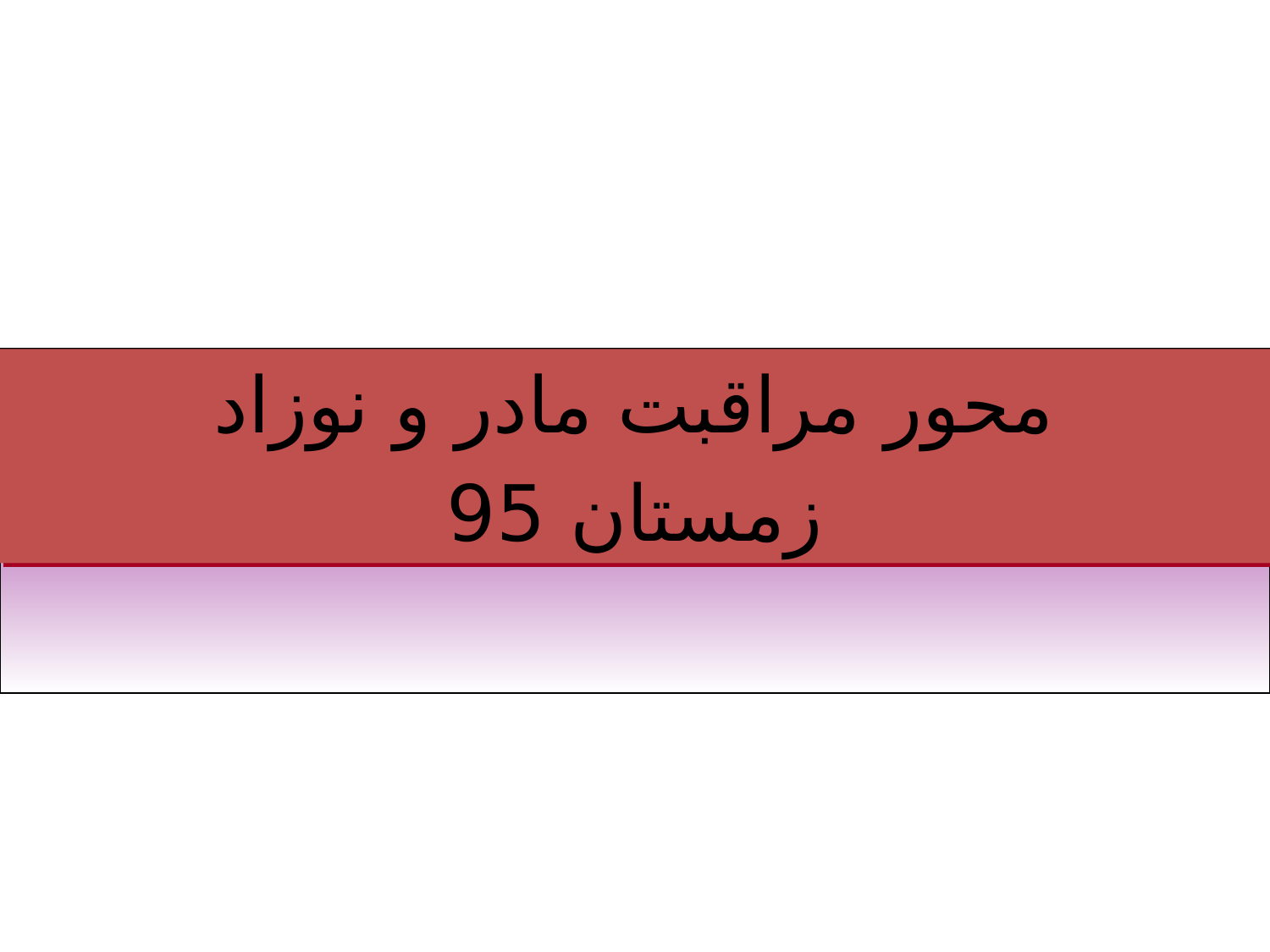

محور مراقبت مادر و نوزاد
زمستان 95